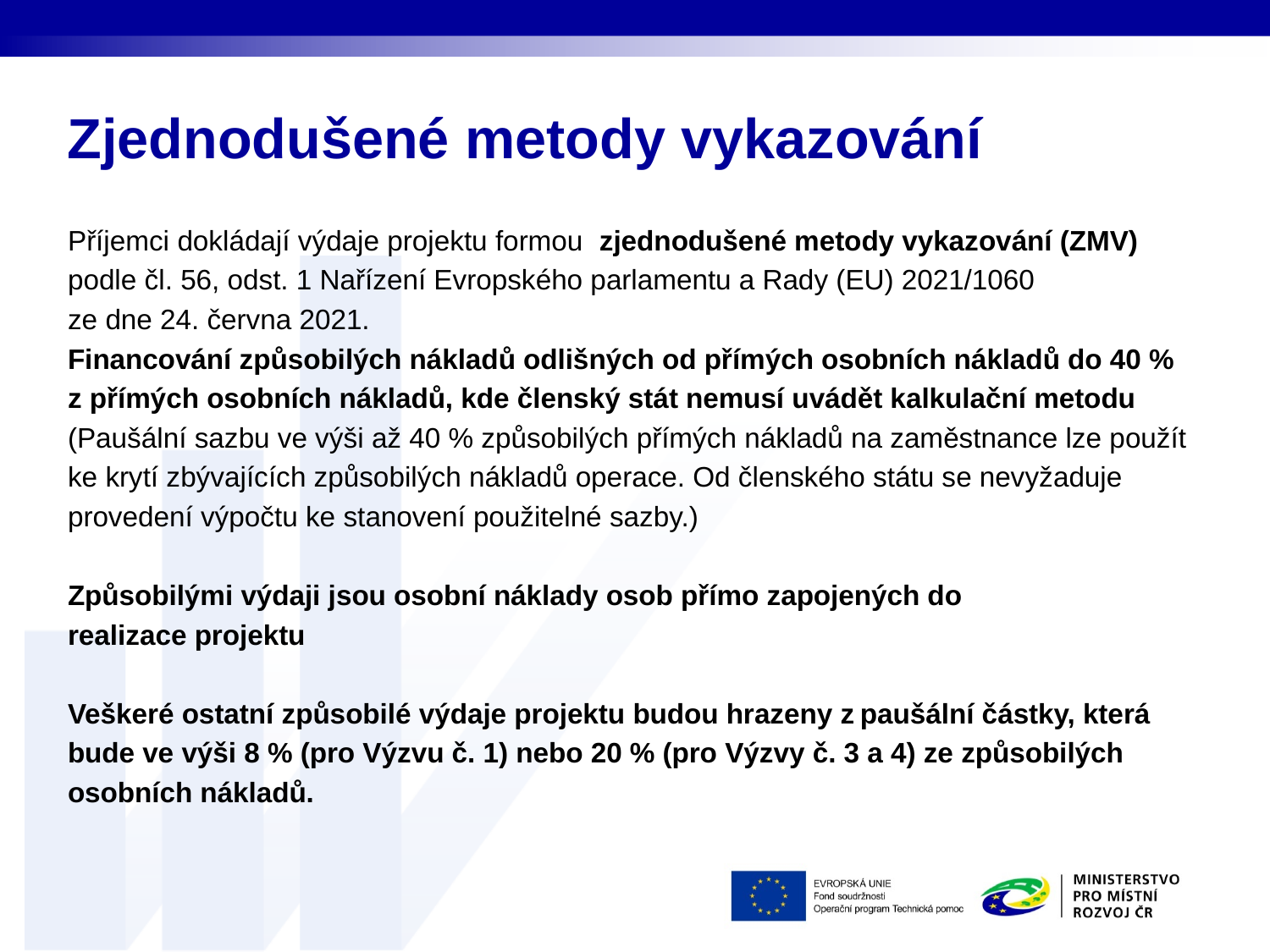

# Zjednodušené metody vykazování
Příjemci dokládají výdaje projektu formou  zjednodušené metody vykazování (ZMV)
podle čl. 56, odst. 1 Nařízení Evropského parlamentu a Rady (EU) 2021/1060
ze dne 24. června 2021.
Financování způsobilých nákladů odlišných od přímých osobních nákladů do 40 %
z přímých osobních nákladů, kde členský stát nemusí uvádět kalkulační metodu
(Paušální sazbu ve výši až 40 % způsobilých přímých nákladů na zaměstnance lze použít
ke krytí zbývajících způsobilých nákladů operace. Od členského státu se nevyžaduje
provedení výpočtu ke stanovení použitelné sazby.)

Způsobilými výdaji jsou osobní náklady osob přímo zapojených do
realizace projektu

Veškeré ostatní způsobilé výdaje projektu budou hrazeny z paušální částky, která
bude ve výši 8 % (pro Výzvu č. 1) nebo 20 % (pro Výzvy č. 3 a 4) ze způsobilých
osobních nákladů.